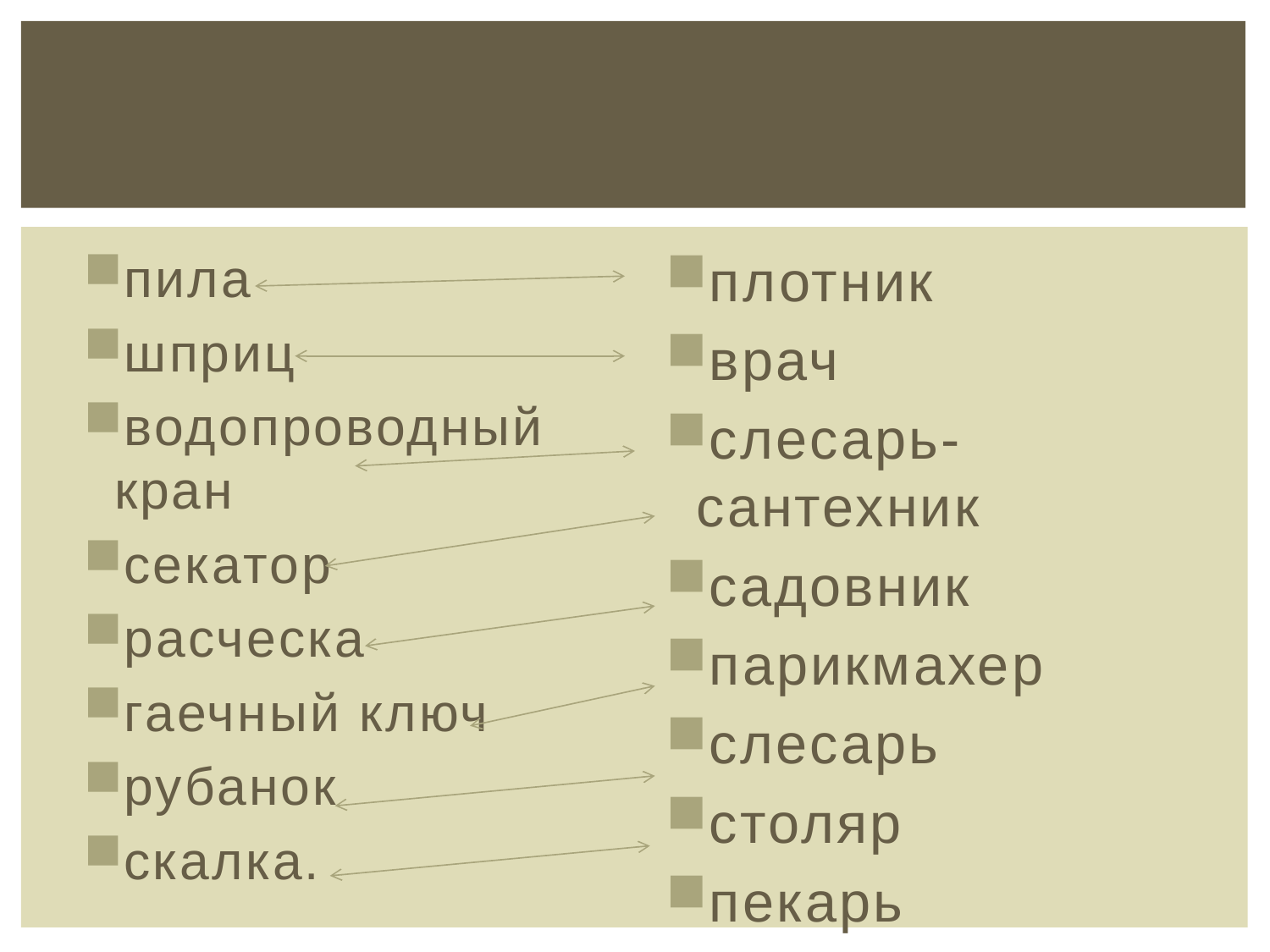

#
пила
шприц
водопроводный кран
секатор
расческа
гаечный ключ
рубанок
скалка.
плотник
врач
слесарь-сантехник
садовник
парикмахер
слесарь
столяр
пекарь